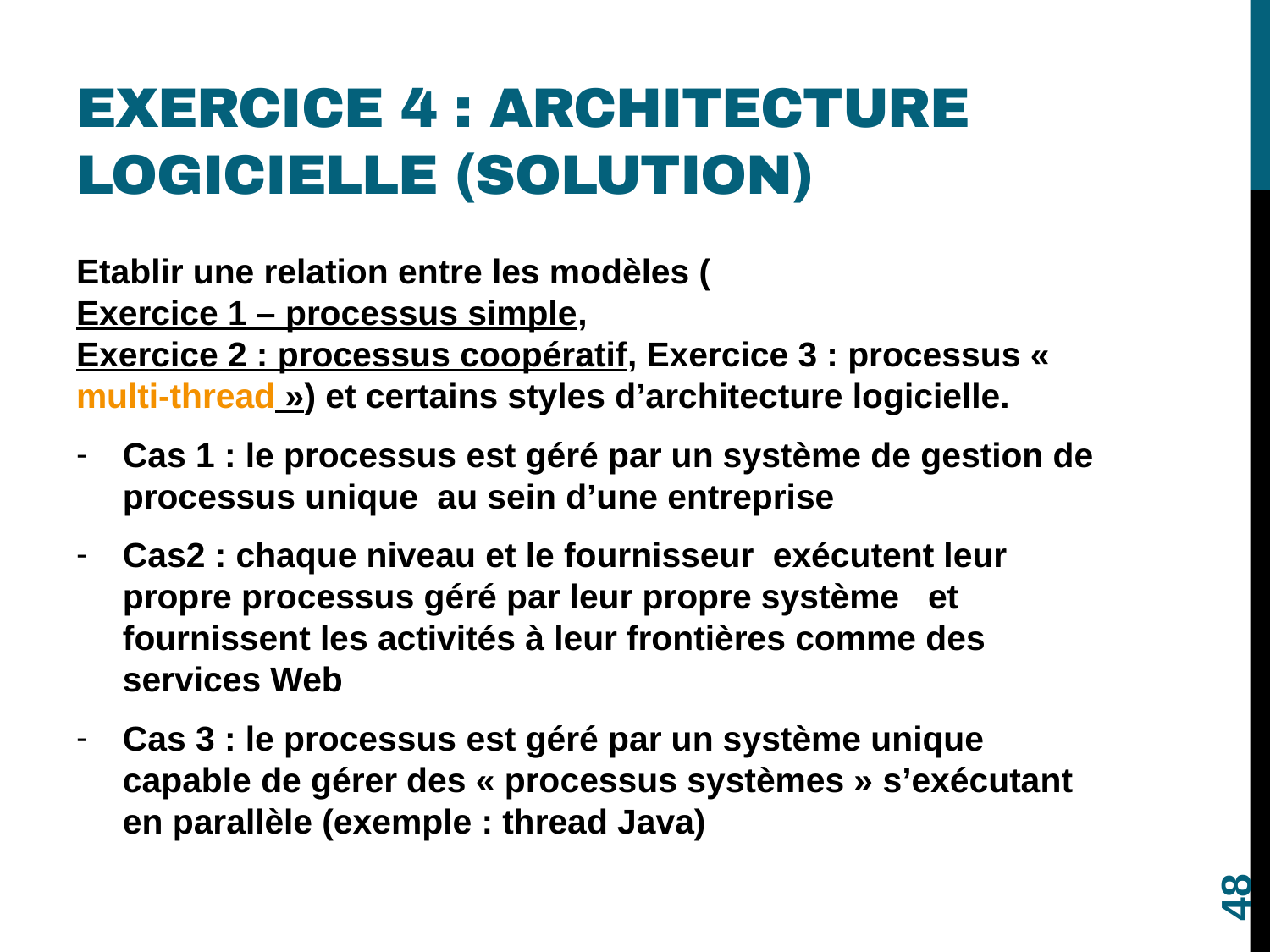

# Exercice 4 : Architecture logicielle (solution)
Etablir une relation entre les modèles (Exercice 1 – processus simple, Exercice 2 : processus coopératif, Exercice 3 : processus « multi-thread ») et certains styles d’architecture logicielle.
Cas 1 : le processus est géré par un système de gestion de processus unique  au sein d’une entreprise
Cas2 : chaque niveau et le fournisseur  exécutent leur propre processus géré par leur propre système   et fournissent les activités à leur frontières comme des services Web
Cas 3 : le processus est géré par un système unique capable de gérer des « processus systèmes » s’exécutant en parallèle (exemple : thread Java)
48